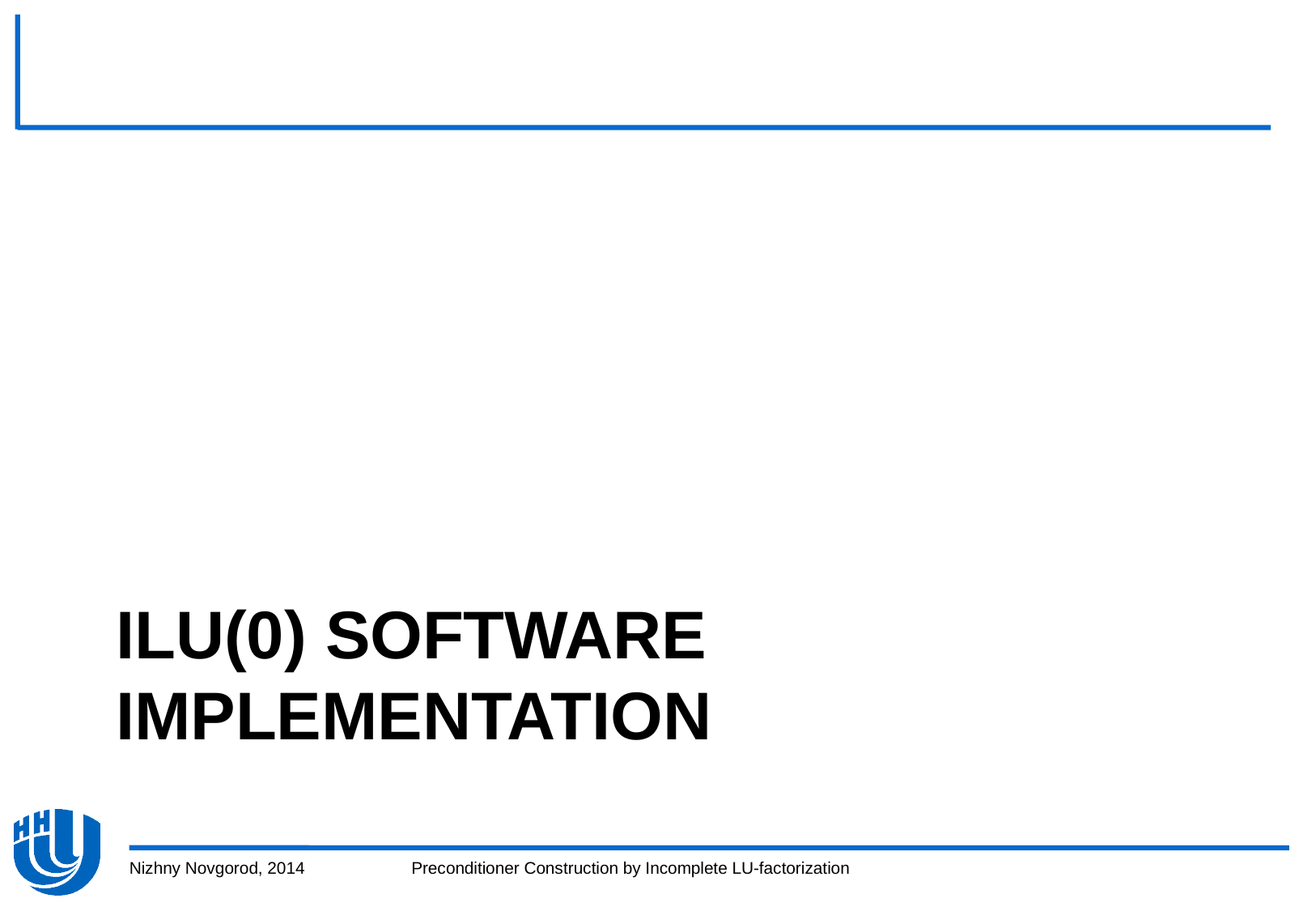

# ILU(0) software implementation
Nizhny Novgorod, 2014
Preconditioner Construction by Incomplete LU-factorization